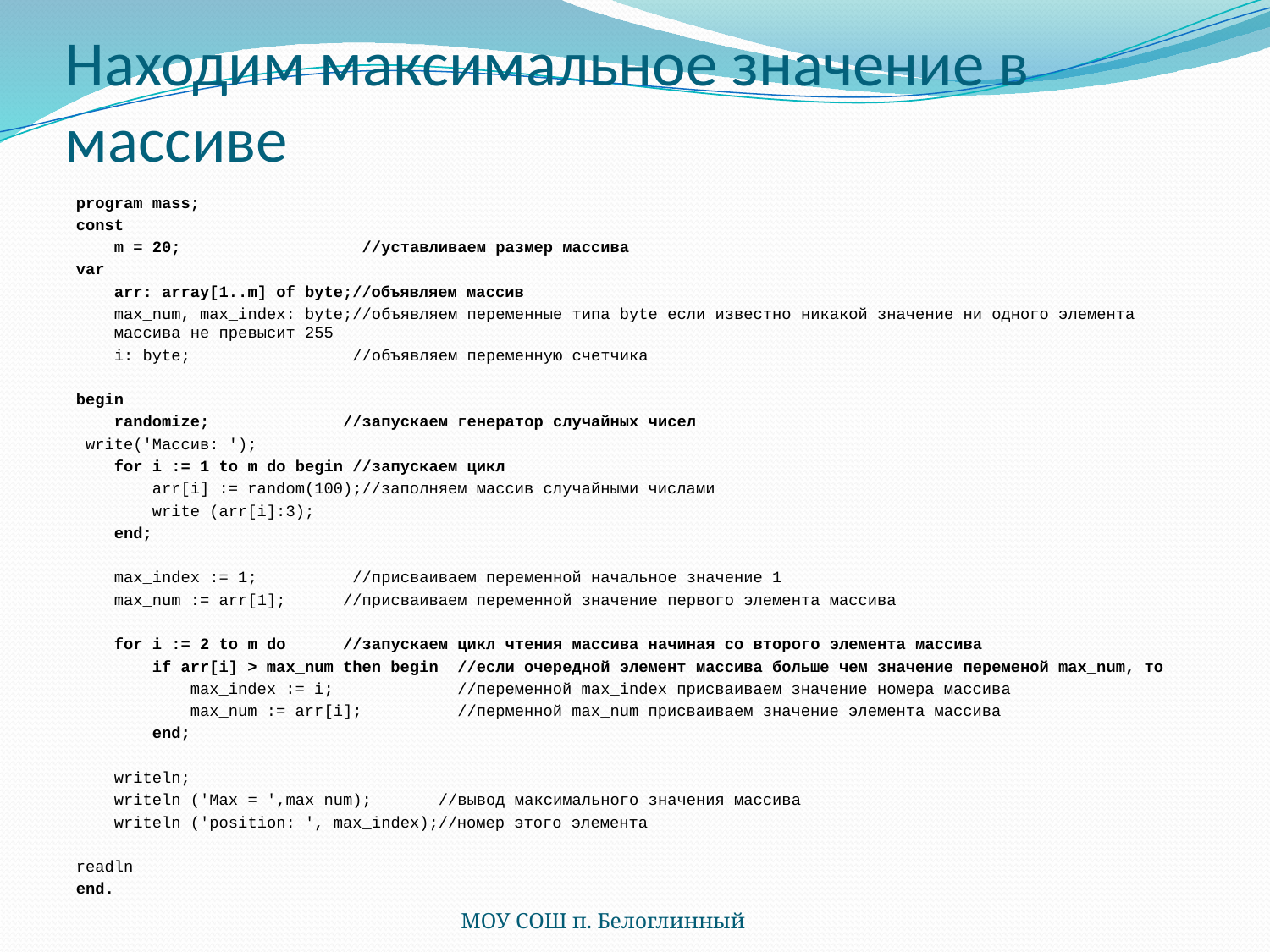

# Находим максимальное значение в массиве
program mass;
const
    m = 20;                   //уставливаем размер массива
var
    arr: array[1..m] of byte;//объявляем массив
    max_num, max_index: byte;//объявляем переменные типа byte если известно никакой значение ни одного элемента массива не превысит 255
    i: byte;                 //объявляем переменную счетчика

begin
    randomize;              //запускаем генератор случайных чисел
 write('Массив: ');
    for i := 1 to m do begin //запускаем цикл
        arr[i] := random(100);//заполняем массив случайными числами
        write (arr[i]:3);
    end;

    max_index := 1;          //присваиваем переменной начальное значение 1
    max_num := arr[1];      //присваиваем переменной значение первого элемента массива

    for i := 2 to m do      //запускаем цикл чтения массива начиная со второго элемента массива
        if arr[i] > max_num then begin  //если очередной элемент массива больше чем значение переменой max_num, то
            max_index := i;             //переменной max_index присваиваем значение номера массива
            max_num := arr[i];          //перменной max_num присваиваем значение элемента массива
        end;

    writeln;
    writeln ('Max = ',max_num);       //вывод максимального значения массива
    writeln ('position: ', max_index);//номер этого элемента

readln
end.
МОУ СОШ п. Белоглинный